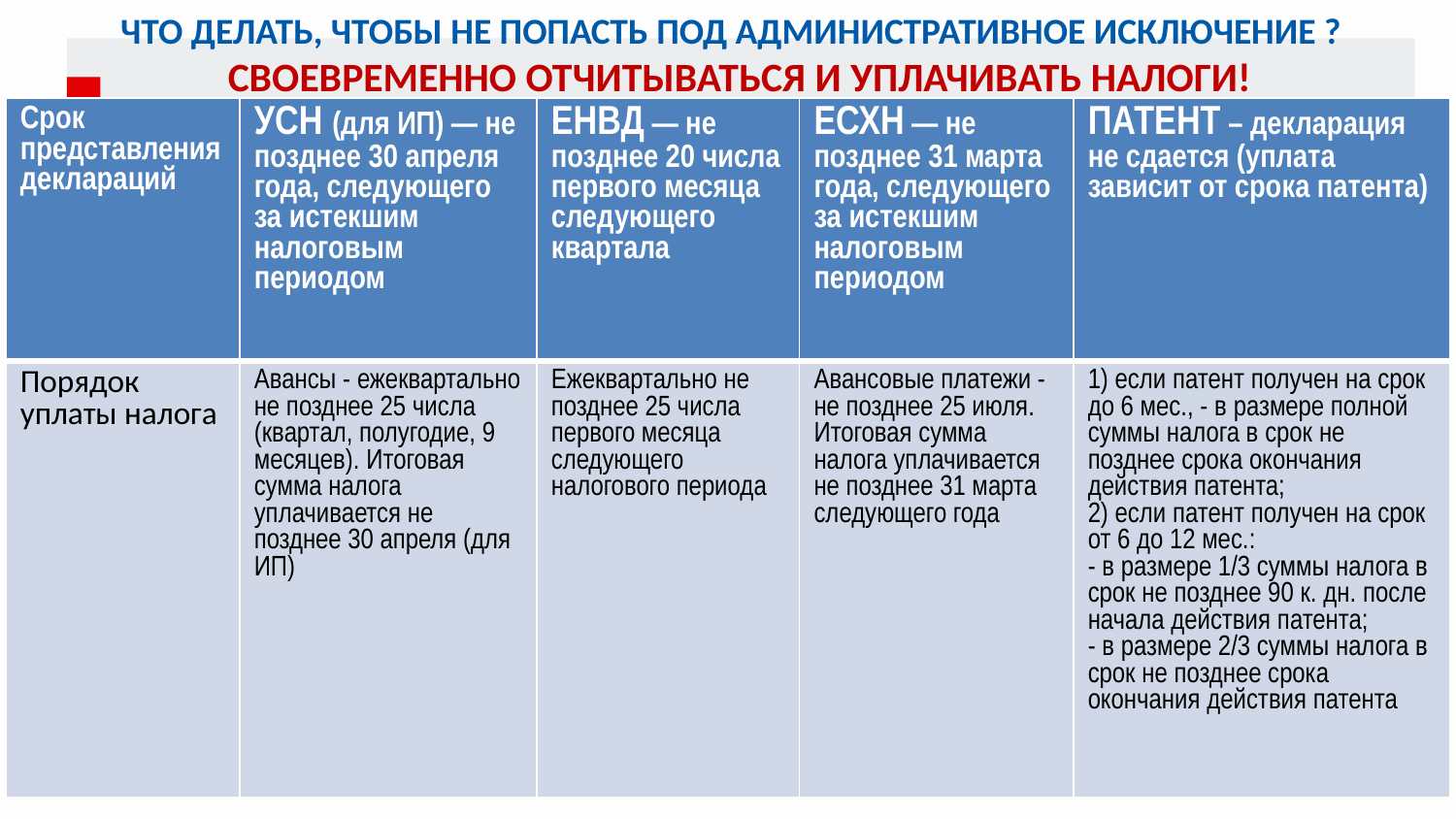

Что делать, чтобы не попасть под АДМИНИСТРАТИВНОЕ исключение ?
своевременно отчитываться и уплачивать налоги!
| Срок представления деклараций | УСН (для ИП) — не позднее 30 апреля года, следующего за истекшим налоговым периодом | ЕНВД — не позднее 20 числа первого месяца следующего квартала | ЕСХН — не позднее 31 марта года, следующего за истекшим налоговым периодом | ПАТЕНТ – декларация не сдается (уплата зависит от срока патента) |
| --- | --- | --- | --- | --- |
| Порядок уплаты налога | Авансы - ежеквартально не позднее 25 числа (квартал, полугодие, 9 месяцев). Итоговая сумма налога уплачивается не позднее 30 апреля (для ИП) | Ежеквартально не позднее 25 числа первого месяца следующего налогового периода | Авансовые платежи - не позднее 25 июля. Итоговая сумма налога уплачивается не позднее 31 марта следующего года | 1) если патент получен на срок до 6 мес., - в размере полной суммы налога в срок не позднее срока окончания действия патента; 2) если патент получен на срок от 6 до 12 мес.: - в размере 1/3 суммы налога в срок не позднее 90 к. дн. после начала действия патента; - в размере 2/3 суммы налога в срок не позднее срока окончания действия патента |

11